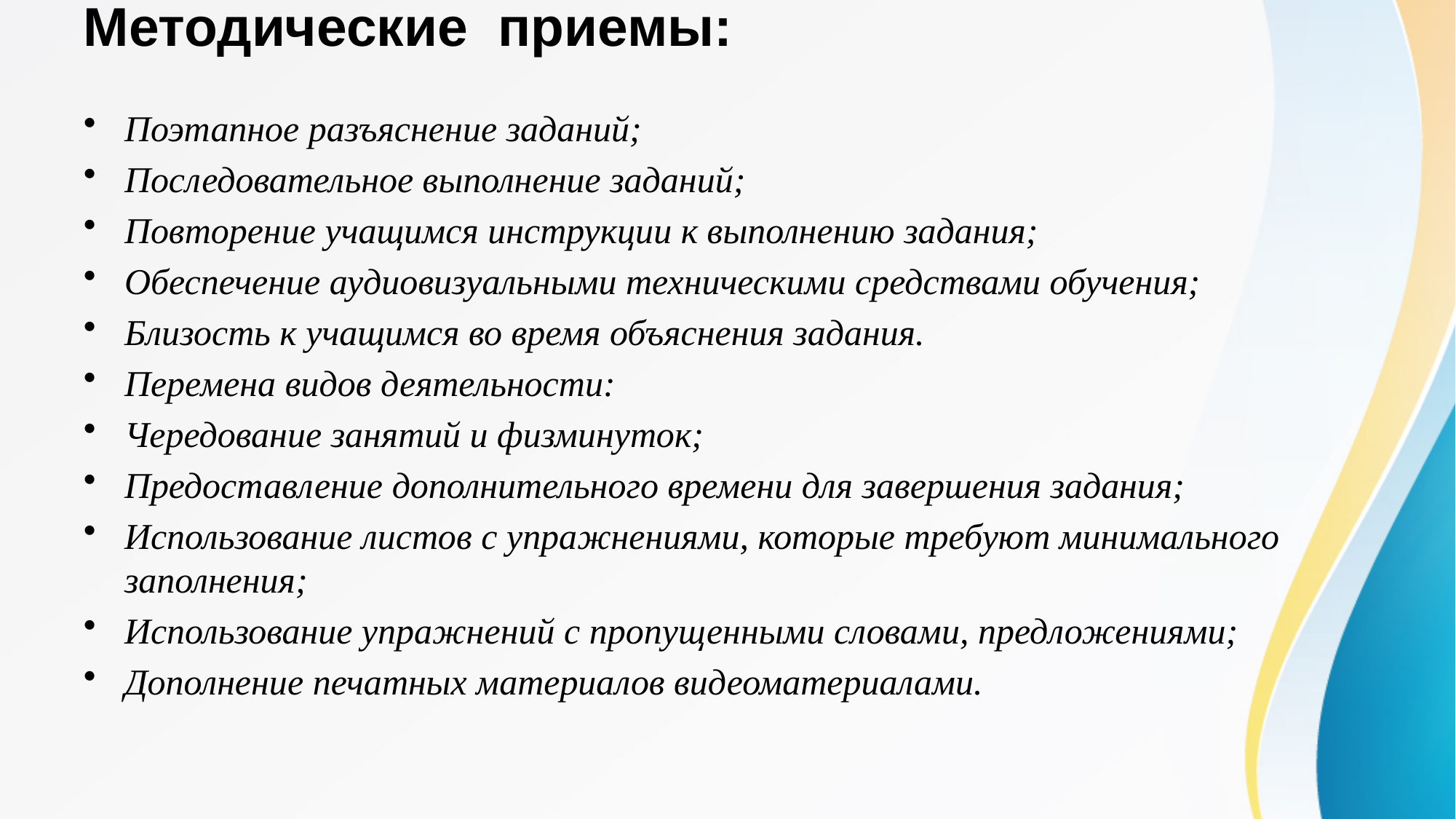

# Методические  приемы:
Поэтапное разъяснение заданий;
Последовательное выполнение заданий;
Повторение учащимся инструкции к выполнению задания;
Обеспечение аудиовизуальными техническими средствами обучения;
Близость к учащимся во время объяснения задания.
Перемена видов деятельности:
Чередование занятий и физминуток;
Предоставление дополнительного времени для завершения задания;
Использование листов с упражнениями, которые требуют минимального заполнения;
Использование упражнений с пропущенными словами, предложениями;
Дополнение печатных материалов видеоматериалами.